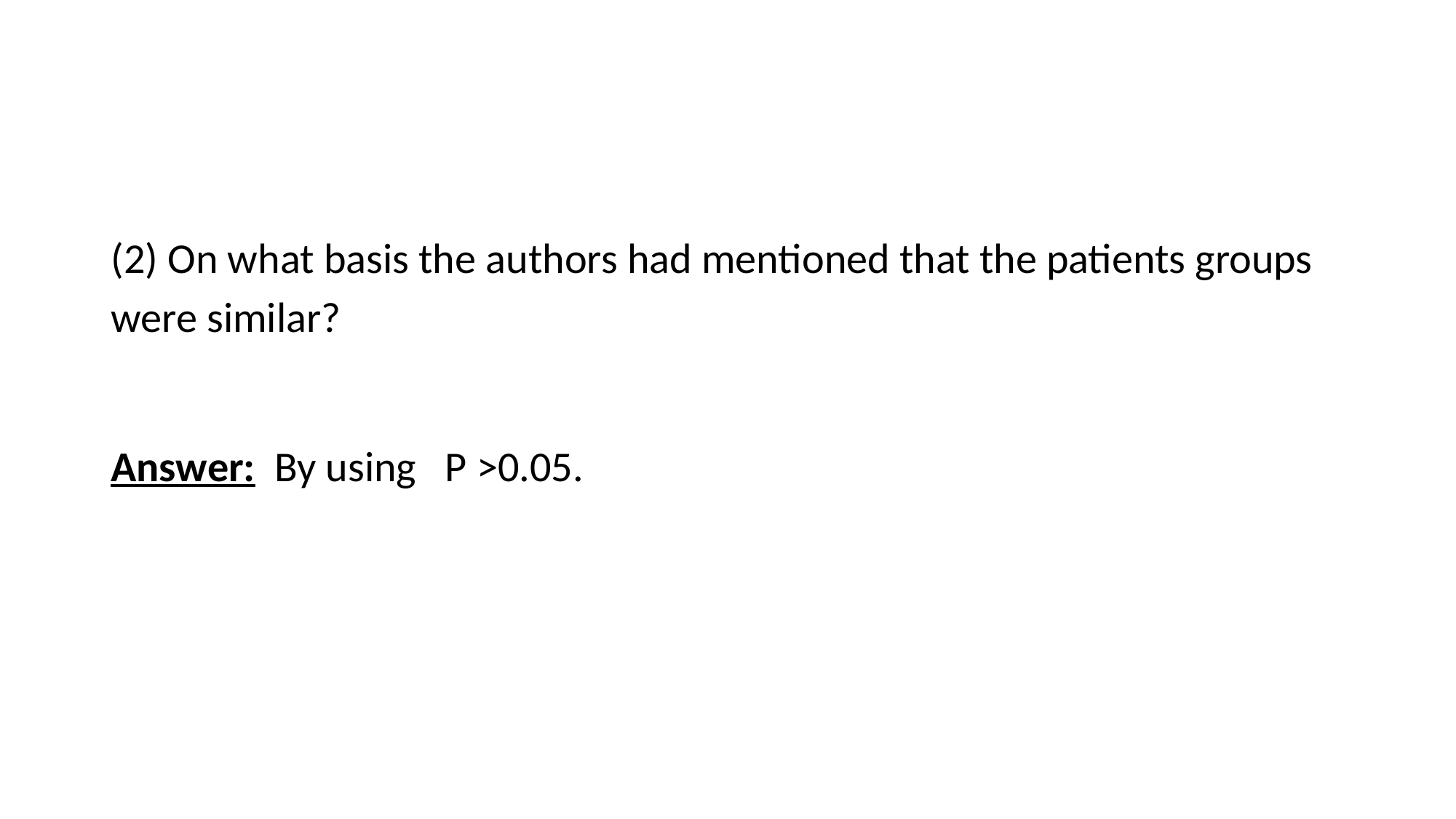

(2) On what basis the authors had mentioned that the patients groups were similar?

Answer:  By using   P >0.05.